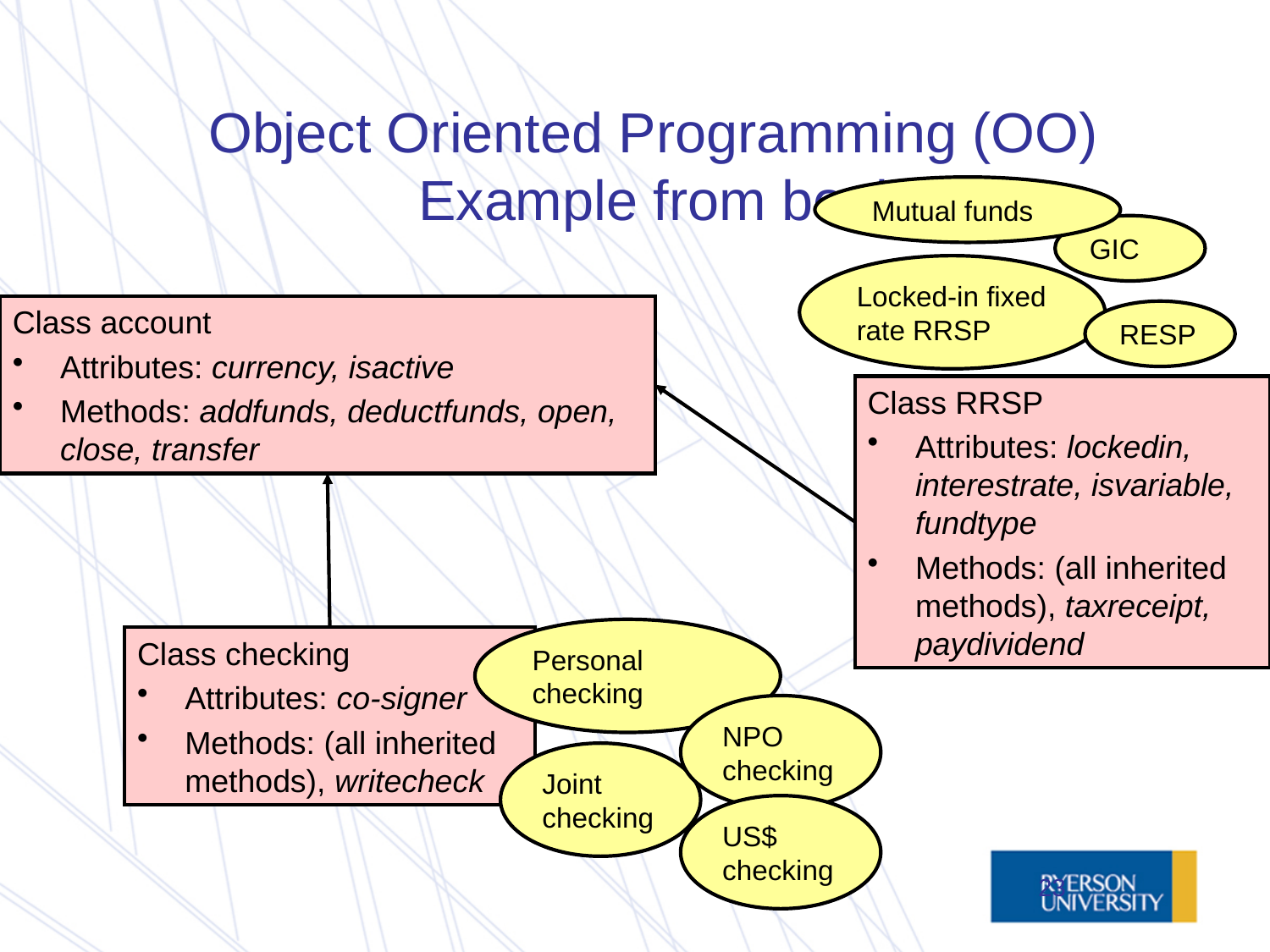

# Object Oriented Programming (OO) Example from book
Mutual funds
GIC
Locked-in fixed rate RRSP
Class account
Attributes: currency, isactive
Methods: addfunds, deductfunds, open, close, transfer
RESP
Class RRSP
Attributes: lockedin, interestrate, isvariable, fundtype
Methods: (all inherited methods), taxreceipt, paydividend
Personal checking
Class checking
Attributes: co-signer
Methods: (all inherited methods), writecheck
NPO checking
Joint checking
US$ checking
23